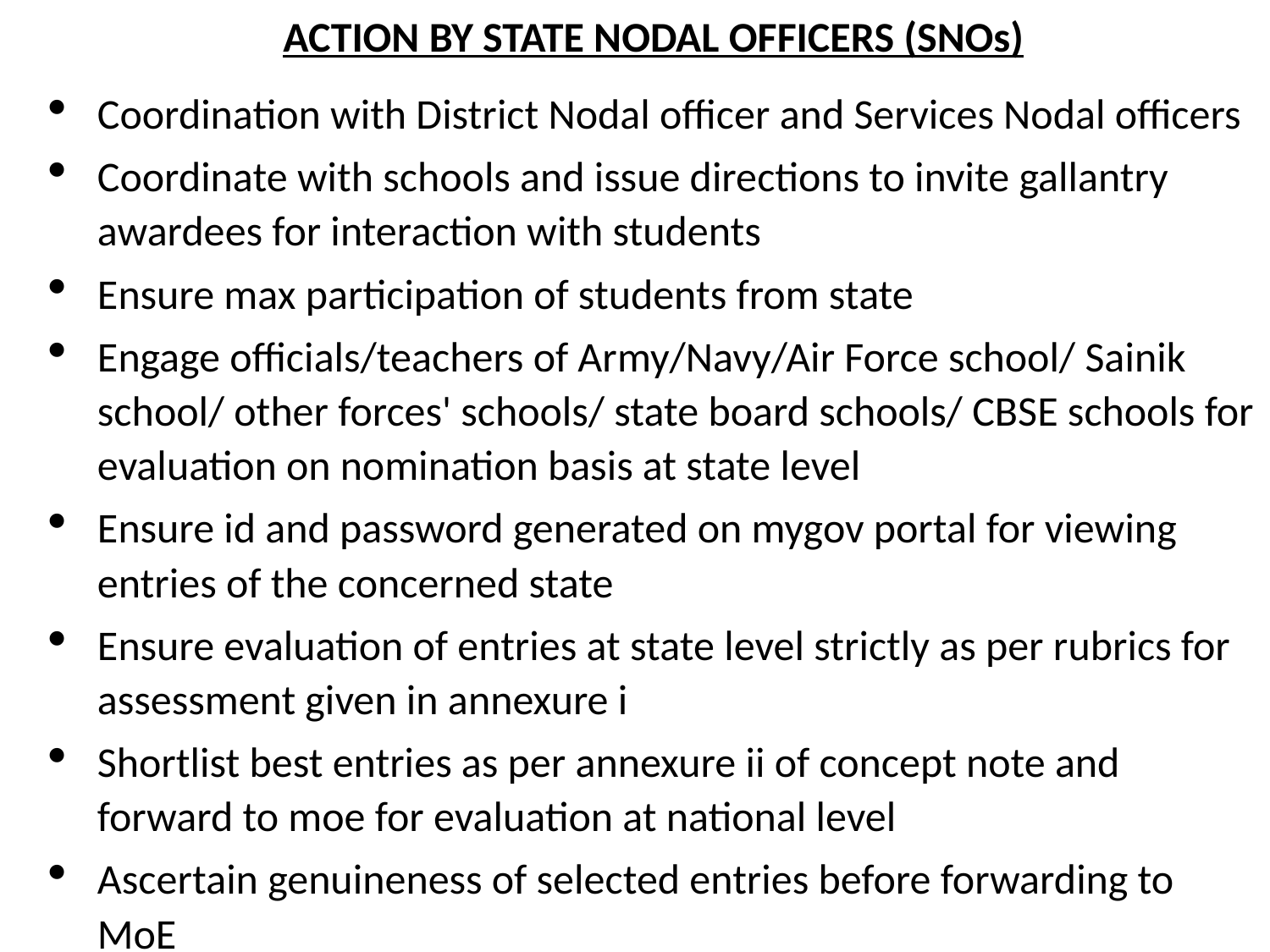

ACTION BY STATE NODAL OFFICERS (SNOs)
Coordination with District Nodal officer and Services Nodal officers
Coordinate with schools and issue directions to invite gallantry awardees for interaction with students
Ensure max participation of students from state
Engage officials/teachers of Army/Navy/Air Force school/ Sainik school/ other forces' schools/ state board schools/ CBSE schools for evaluation on nomination basis at state level
Ensure id and password generated on mygov portal for viewing entries of the concerned state
Ensure evaluation of entries at state level strictly as per rubrics for assessment given in annexure i
Shortlist best entries as per annexure ii of concept note and forward to moe for evaluation at national level
Ascertain genuineness of selected entries before forwarding to MoE